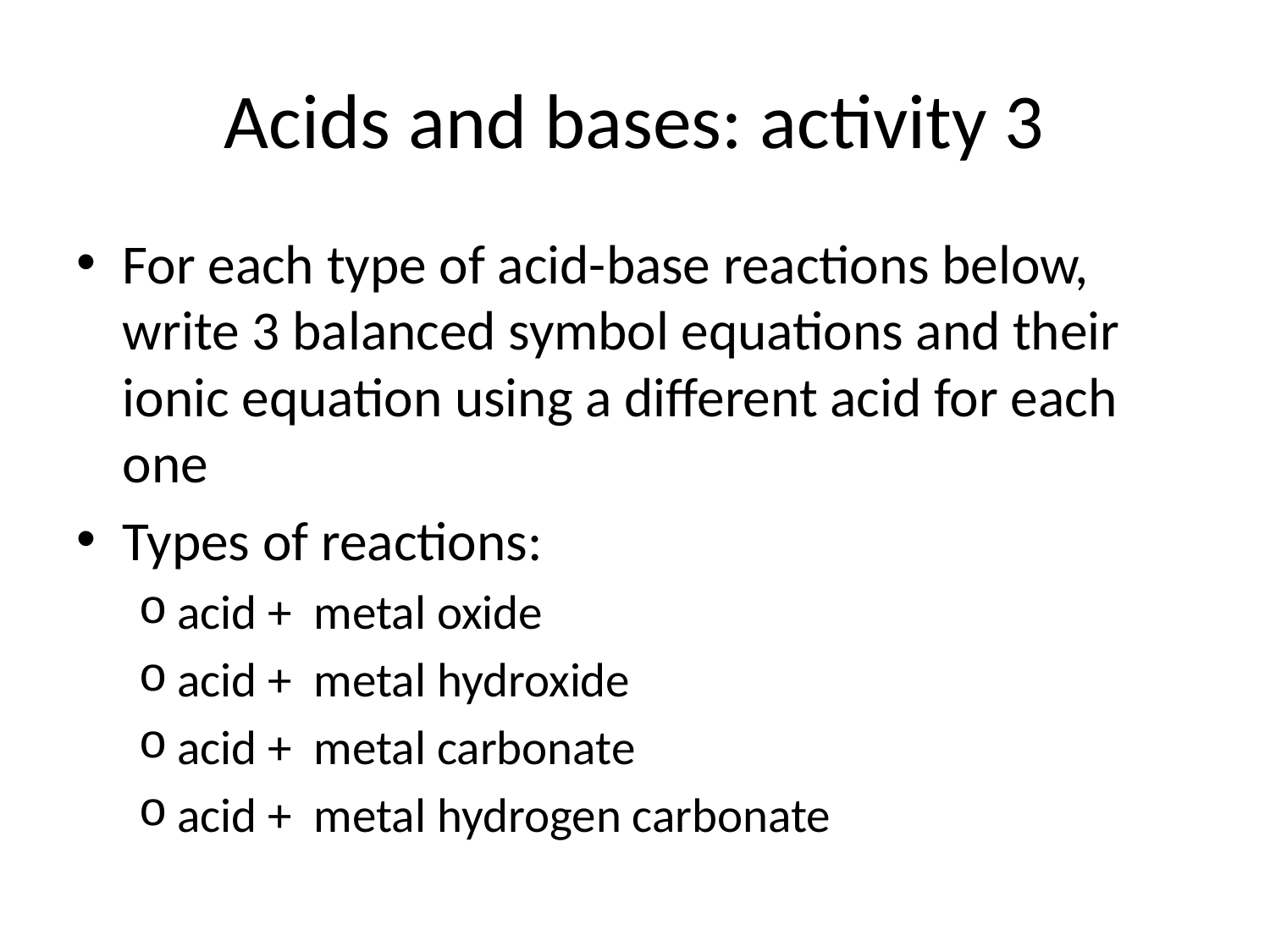

# Acids and bases: activity 3
For each type of acid-base reactions below, write 3 balanced symbol equations and their ionic equation using a different acid for each one
Types of reactions:
acid +  metal oxide
acid +  metal hydroxide
acid +  metal carbonate
acid +  metal hydrogen carbonate